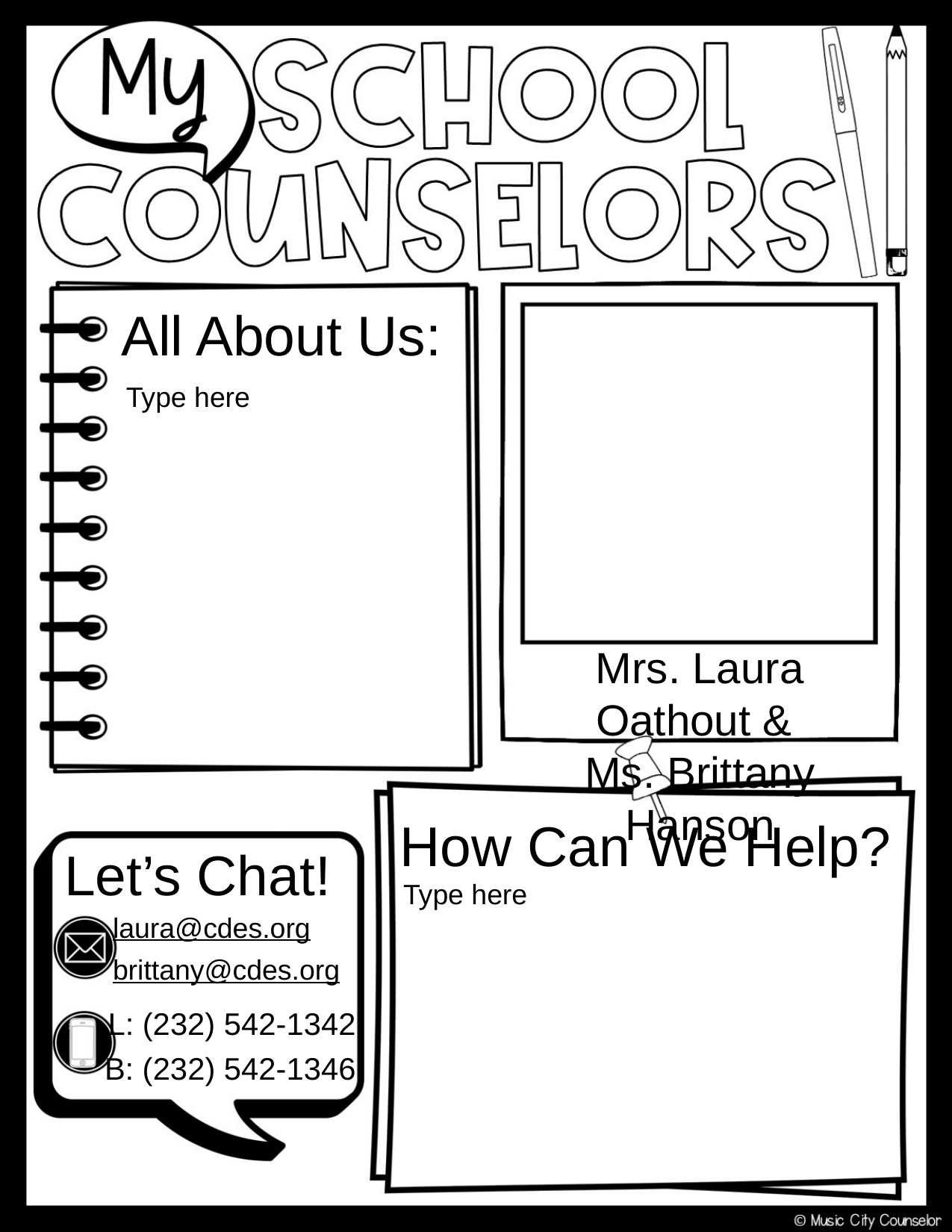

All About Us:
Type here

Mrs. Laura Oathout &
Ms. Brittany Hanson
How Can We Help?
Let’s Chat!
Type here

laura@cdes.org
brittany@cdes.org
L: (232) 542-1342
B: (232) 542-1346